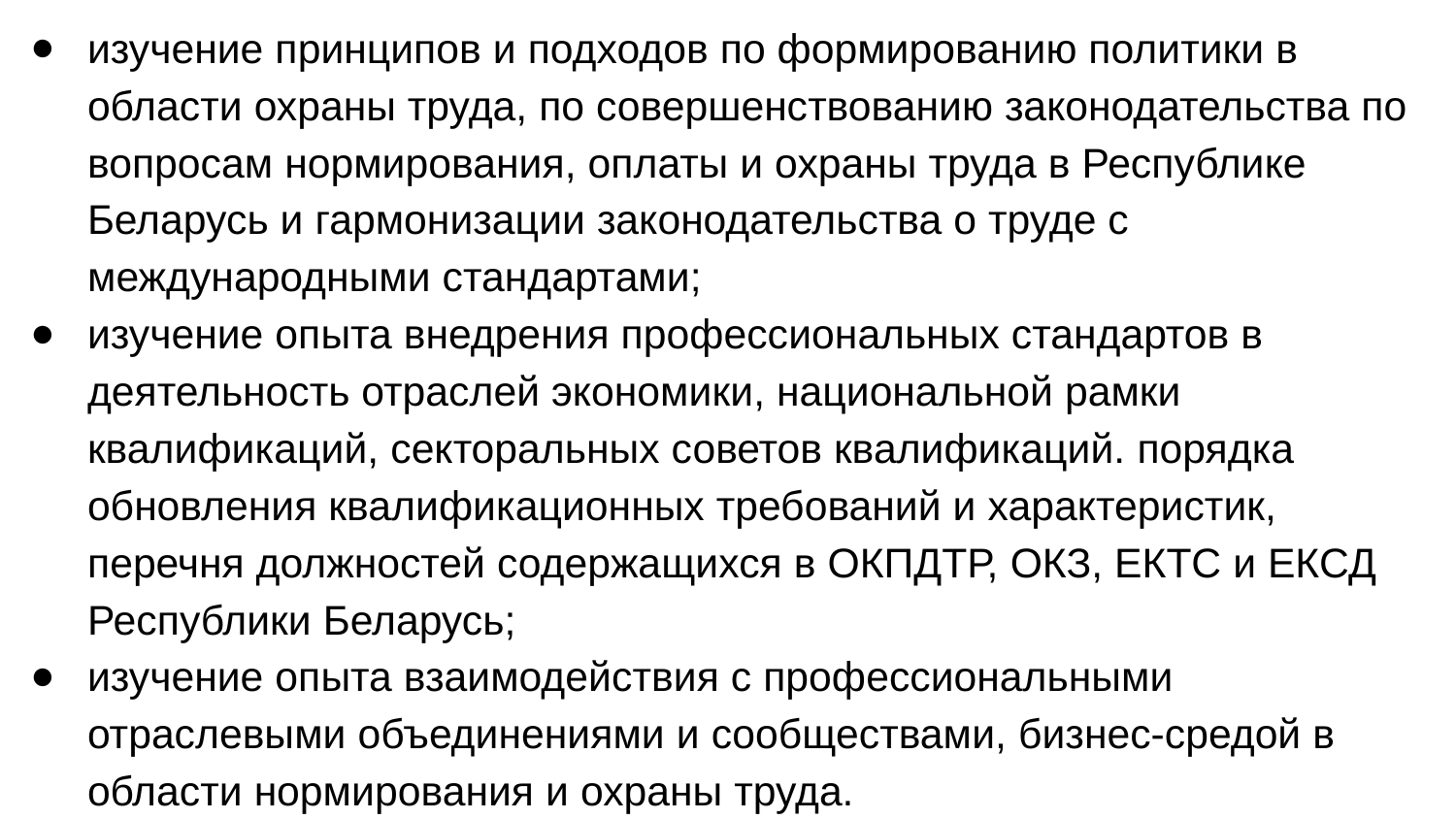

изучение принципов и подходов по формированию политики в области охраны труда, по совершенствованию законодательства по вопросам нормирования, оплаты и охраны труда в Республике Беларусь и гармонизации законодательства о труде с международными стандартами;
изучение опыта внедрения профессиональных стандартов в деятельность отраслей экономики, национальной рамки квалификаций, секторальных советов квалификаций. порядка обновления квалификационных требований и характеристик, перечня должностей содержащихся в ОКПДТР, ОКЗ, ЕКТС и ЕКСД Республики Беларусь;
изучение опыта взаимодействия с профессиональными отраслевыми объединениями и сообществами, бизнес-средой в области нормирования и охраны труда.